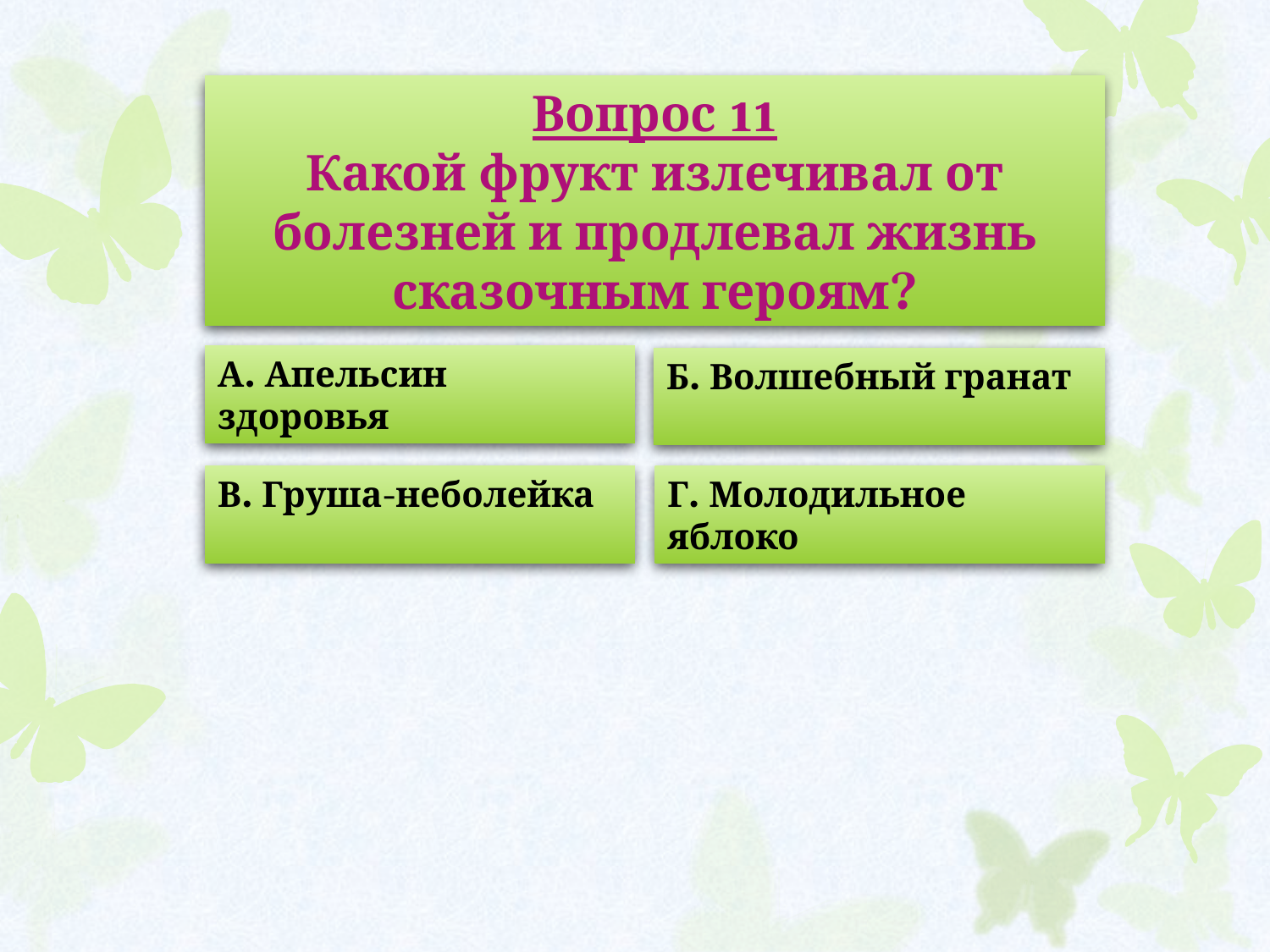

Вопрос 11
Какой фрукт излечивал от болезней и продлевал жизнь сказочным героям?
А. Апельсин здоровья
Б. Волшебный гранат

В. Груша-неболейка

Г. Молодильное яблоко